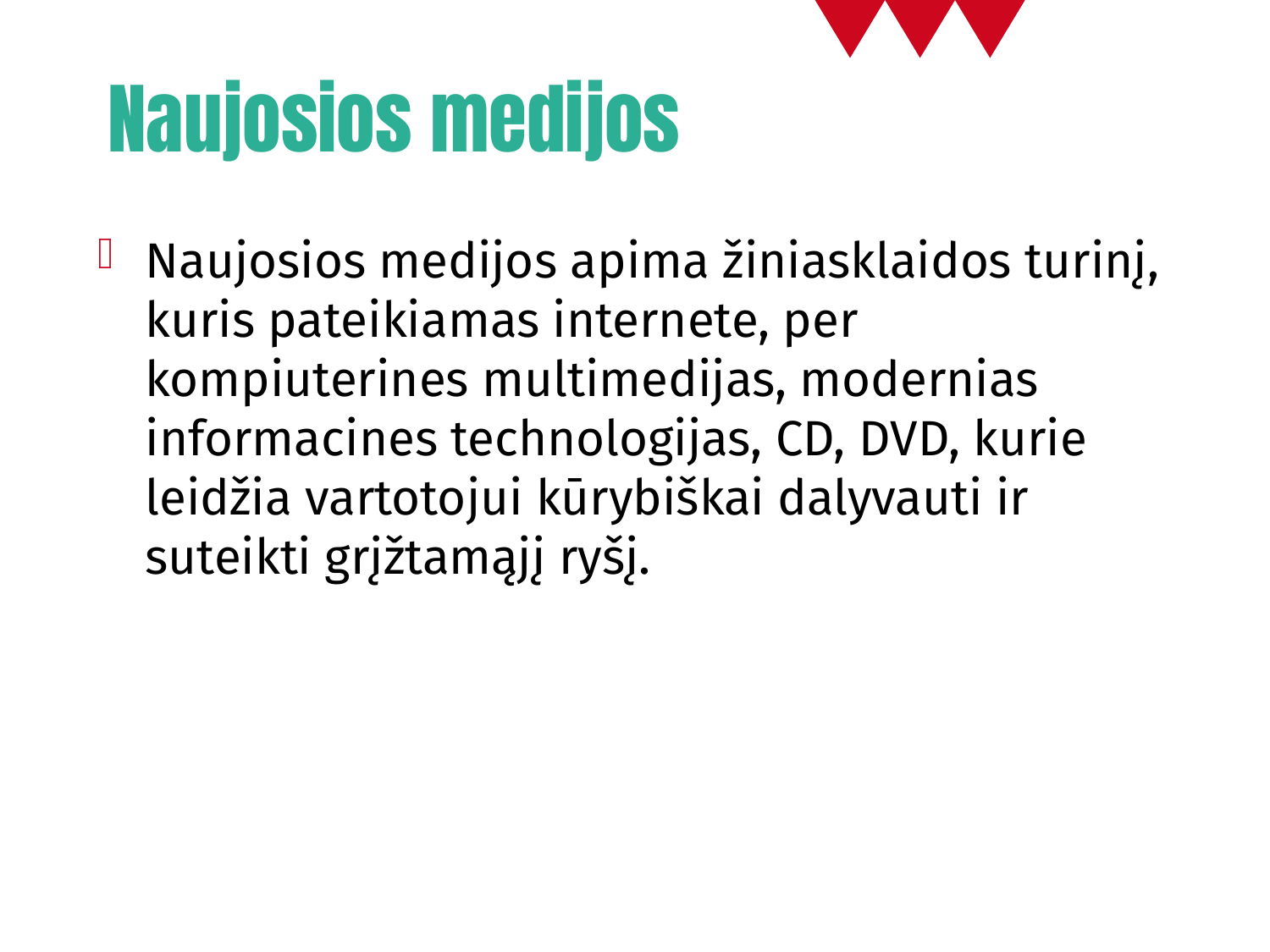

# Naujosios medijos
Naujosios medijos apima žiniasklaidos turinį, kuris pateikiamas internete, per kompiuterines multimedijas, modernias informacines technologijas, CD, DVD, kurie leidžia vartotojui kūrybiškai dalyvauti ir suteikti grįžtamąjį ryšį.